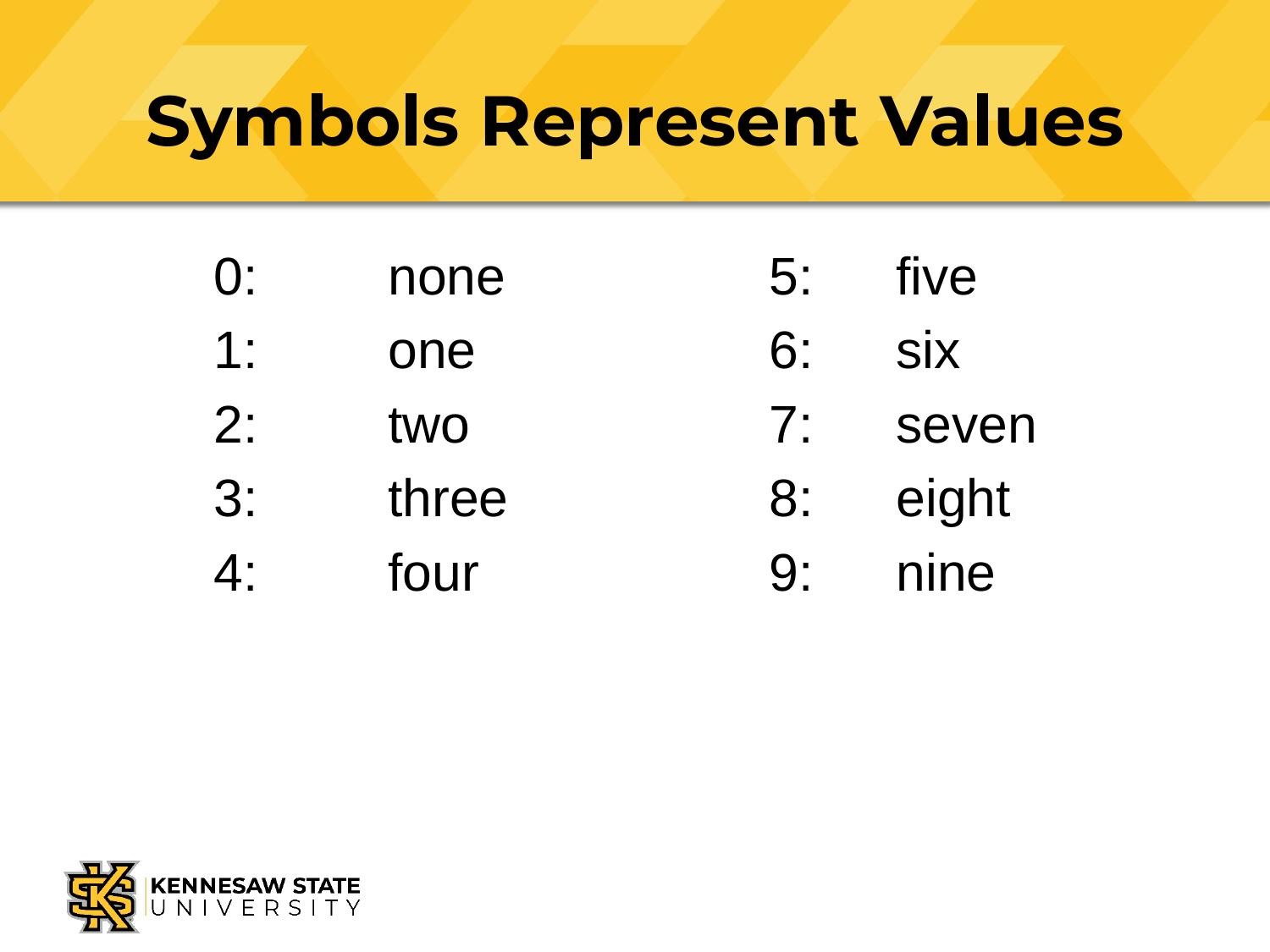

# Symbols Represent Values
0:		none			5:	five
1:		one			6:	six
2:		two			7:	seven
3:		three			8:	eight
4:		four			9:	nine